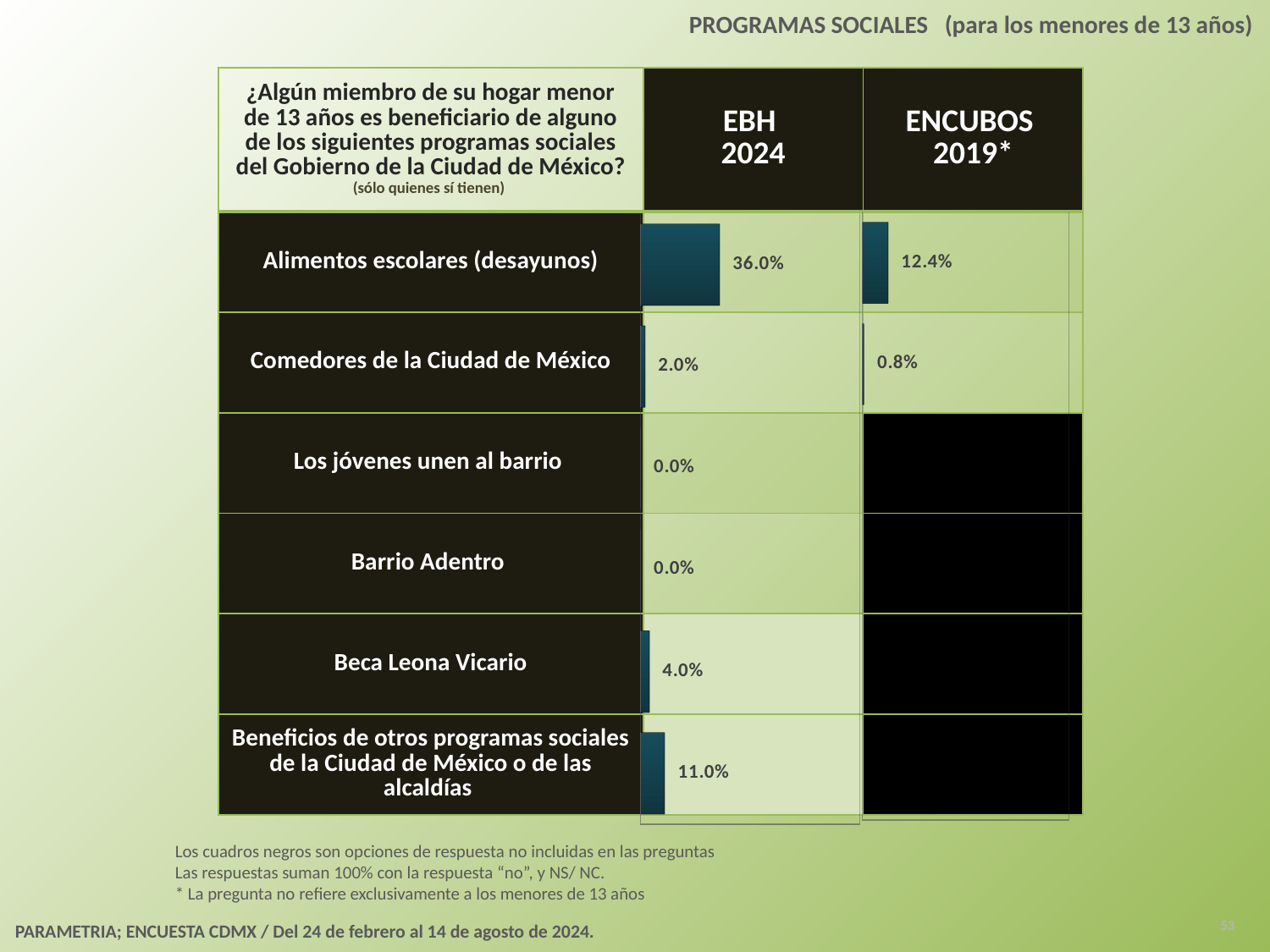

PROGRAMAS SOCIALES   (para los menores de 13 años)
| ¿Algún miembro de su hogar menor de 13 años es beneficiario de alguno de los siguientes programas sociales del Gobierno de la Ciudad de México? (sólo quienes sí tienen) | EBH 2024 | ENCUBOS 2019\* |
| --- | --- | --- |
| Alimentos escolares (desayunos) |  |  |
| Comedores de la Ciudad de México |  |  |
| Los jóvenes unen al barrio |  |  |
| Barrio Adentro |  |  |
| Beca Leona Vicario |  |  |
| Beneficios de otros programas sociales de la Ciudad de México o de las alcaldías |  |  |

[unsupported chart]

[unsupported chart]

Los cuadros negros son opciones de respuesta no incluidas en las preguntas
Las respuestas suman 100% con la respuesta “no”, y NS/ NC.
* La pregunta no refiere exclusivamente a los menores de 13 años
53
PARAMETRIA; ENCUESTA CDMX / Del 24 de febrero al 14 de agosto de 2024.